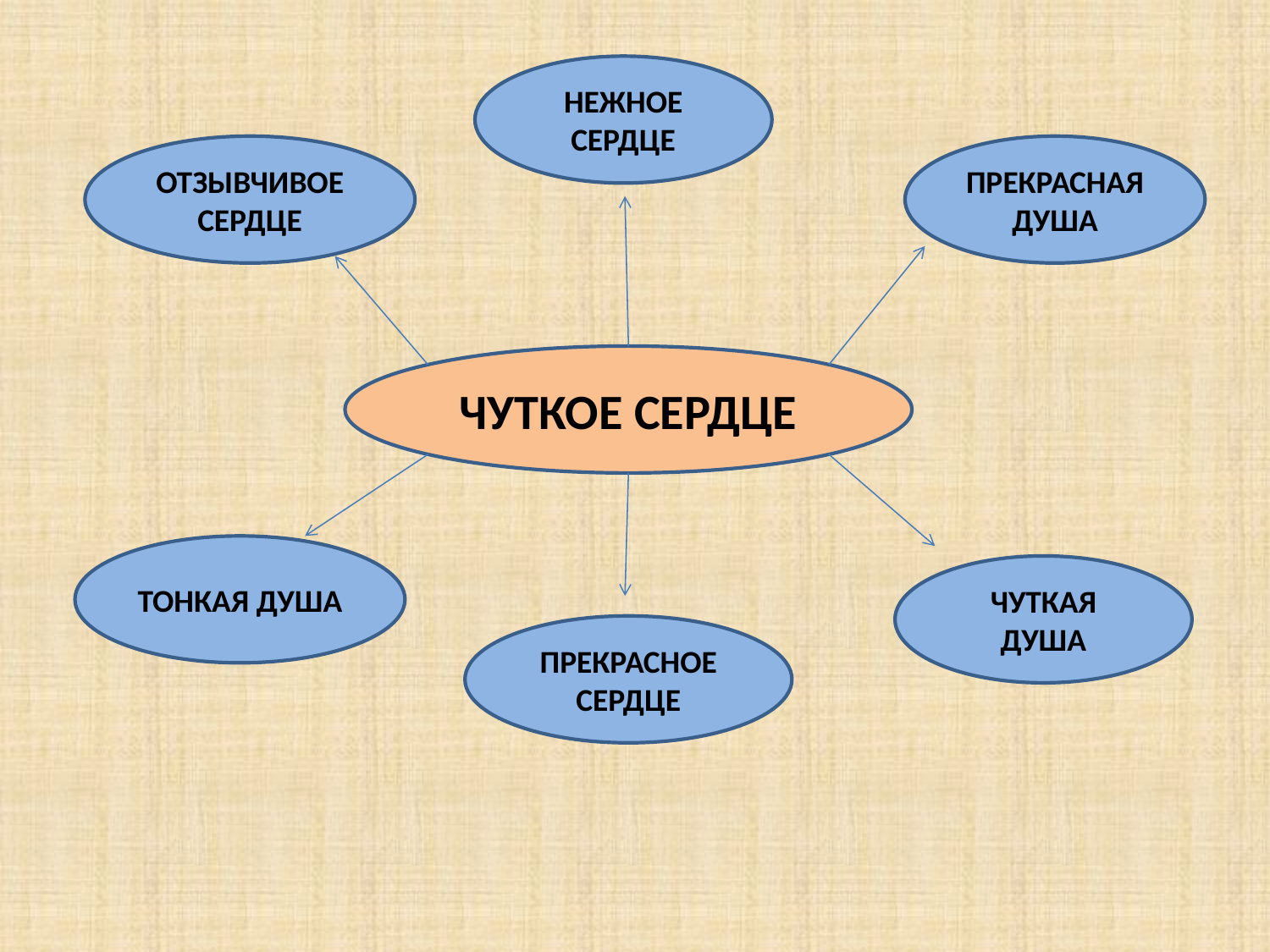

НЕЖНОЕ СЕРДЦЕ
ОТЗЫВЧИВОЕ СЕРДЦЕ
ПРЕКРАСНАЯ ДУША
ЧУТКОЕ СЕРДЦЕ
ТОНКАЯ ДУША
ЧУТКАЯ ДУША
ПРЕКРАСНОЕ СЕРДЦЕ